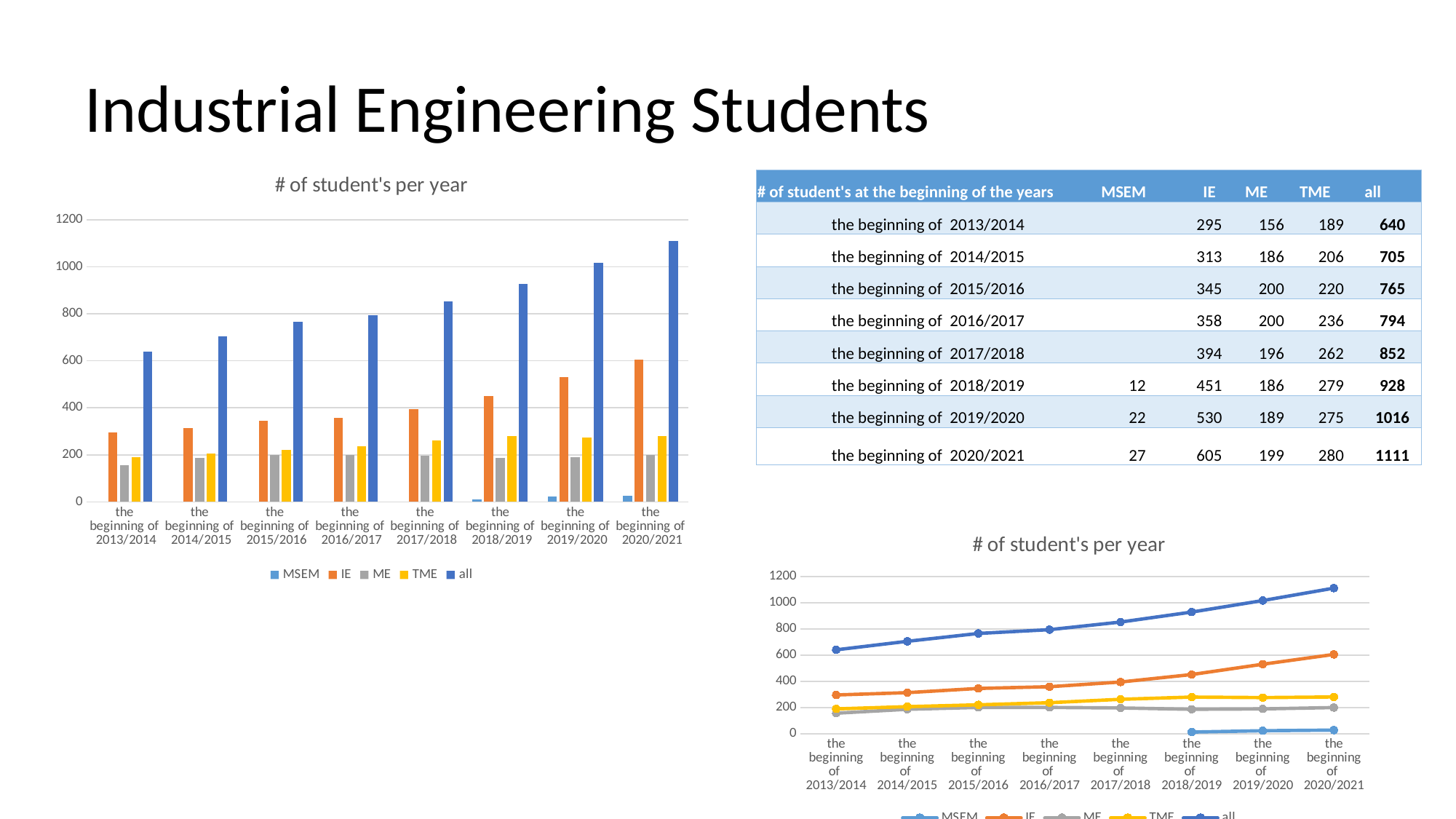

# Industrial Engineering Students

### Chart: # of student's per year

| Category | MSEM | IE | ME | TME | all |
|---|---|---|---|---|---|
| the beginning of  2013/2014 | None | 295.0 | 156.0 | 189.0 | 640.0 |
| the beginning of  2014/2015 | None | 313.0 | 186.0 | 206.0 | 705.0 |
| the beginning of  2015/2016 | None | 345.0 | 200.0 | 220.0 | 765.0 |
| the beginning of  2016/2017 | None | 358.0 | 200.0 | 236.0 | 794.0 |
| the beginning of  2017/2018 | None | 394.0 | 196.0 | 262.0 | 852.0 |
| the beginning of  2018/2019 | 12.0 | 451.0 | 186.0 | 279.0 | 928.0 |
| the beginning of  2019/2020 | 22.0 | 530.0 | 189.0 | 275.0 | 1016.0 |
| the beginning of  2020/2021 | 27.0 | 605.0 | 199.0 | 280.0 | 1111.0 |
| # of student's at the beginning of the years | MSEM | IE | ME | TME | all |
| --- | --- | --- | --- | --- | --- |
| the beginning of 2013/2014 |  | 295 | 156 | 189 | 640 |
| the beginning of 2014/2015 |  | 313 | 186 | 206 | 705 |
| the beginning of 2015/2016 |  | 345 | 200 | 220 | 765 |
| the beginning of 2016/2017 |  | 358 | 200 | 236 | 794 |
| the beginning of 2017/2018 |  | 394 | 196 | 262 | 852 |
| the beginning of 2018/2019 | 12 | 451 | 186 | 279 | 928 |
| the beginning of 2019/2020 | 22 | 530 | 189 | 275 | 1016 |
| the beginning of 2020/2021 | 27 | 605 | 199 | 280 | 1111 |

### Chart: # of student's per year

| Category | MSEM | IE | ME | TME | all |
|---|---|---|---|---|---|
| the beginning of  2013/2014 | None | 295.0 | 156.0 | 189.0 | 640.0 |
| the beginning of  2014/2015 | None | 313.0 | 186.0 | 206.0 | 705.0 |
| the beginning of  2015/2016 | None | 345.0 | 200.0 | 220.0 | 765.0 |
| the beginning of  2016/2017 | None | 358.0 | 200.0 | 236.0 | 794.0 |
| the beginning of  2017/2018 | None | 394.0 | 196.0 | 262.0 | 852.0 |
| the beginning of  2018/2019 | 12.0 | 451.0 | 186.0 | 279.0 | 928.0 |
| the beginning of  2019/2020 | 22.0 | 530.0 | 189.0 | 275.0 | 1016.0 |
| the beginning of  2020/2021 | 27.0 | 605.0 | 199.0 | 280.0 | 1111.0 |